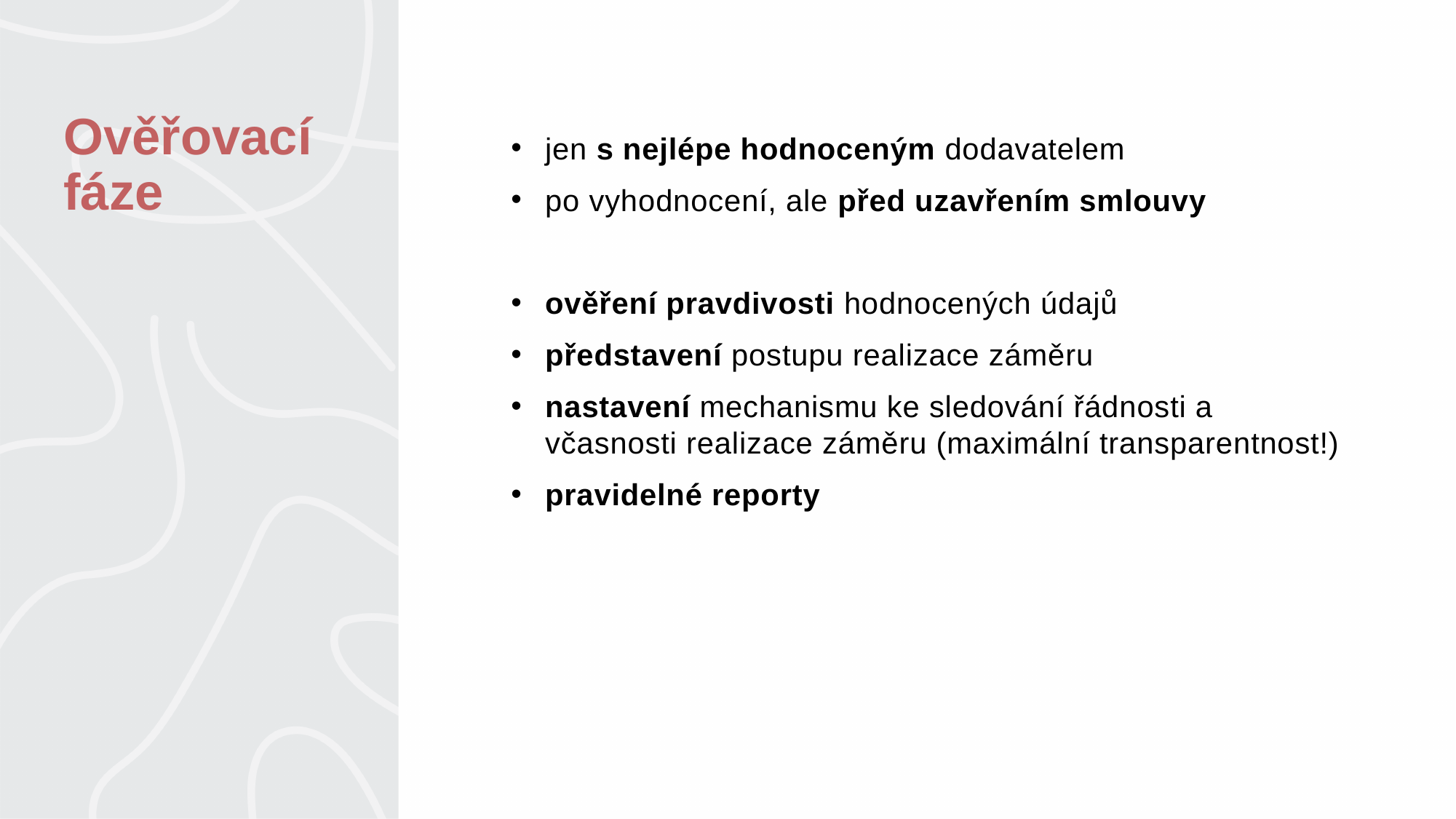

# Ověřovací fáze
jen s nejlépe hodnoceným dodavatelem
po vyhodnocení, ale před uzavřením smlouvy

ověření pravdivosti hodnocených údajů
představení postupu realizace záměru
nastavení mechanismu ke sledování řádnosti a včasnosti realizace záměru (maximální transparentnost!)
pravidelné reporty